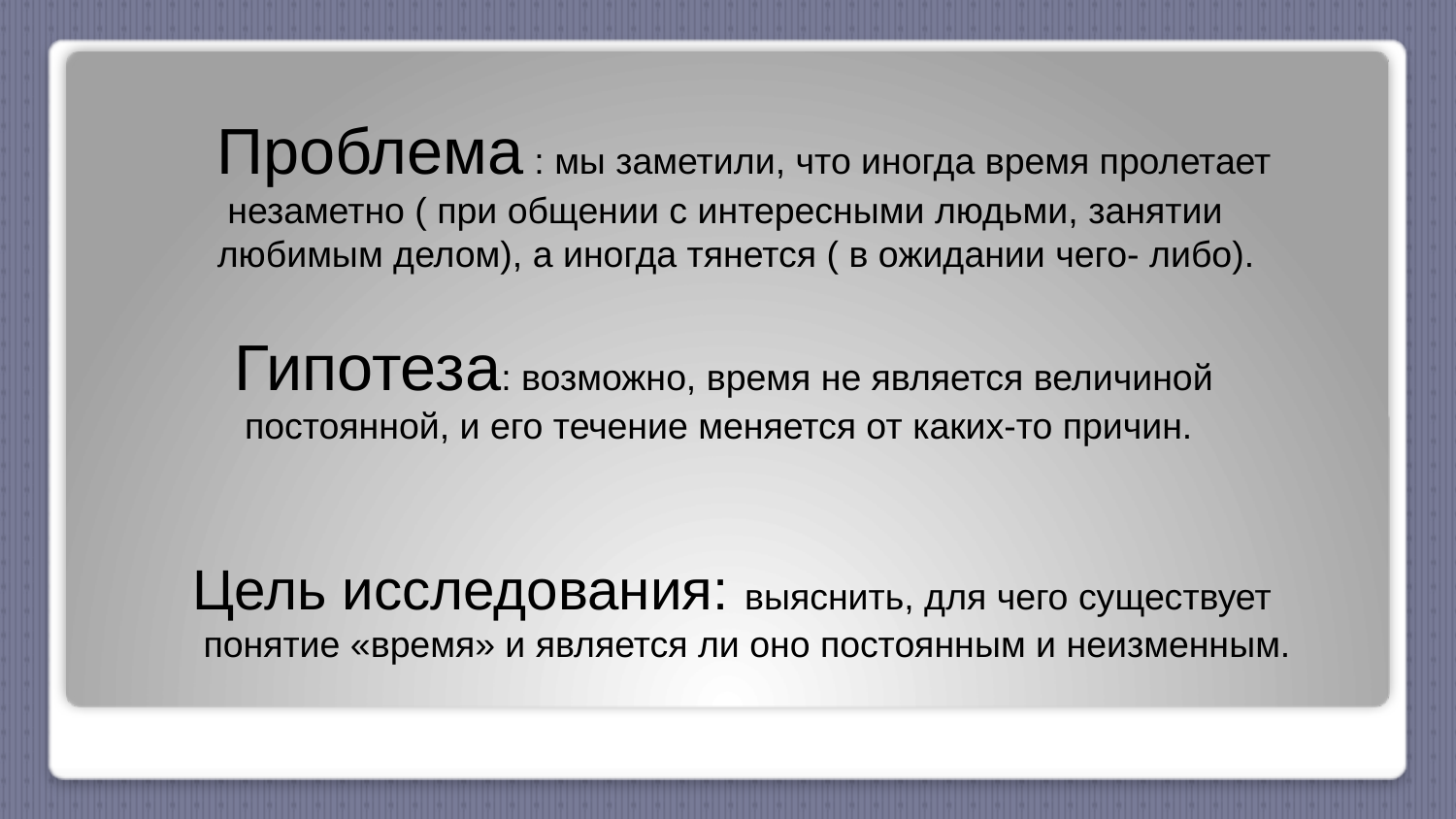

Проблема : мы заметили, что иногда время пролетает
 незаметно ( при общении с интересными людьми, занятии
любимым делом), а иногда тянется ( в ожидании чего- либо).
Гипотеза: возможно, время не является величиной
 постоянной, и его течение меняется от каких-то причин.
Цель исследования: выяснить, для чего существует
 понятие «время» и является ли оно постоянным и неизменным.
#